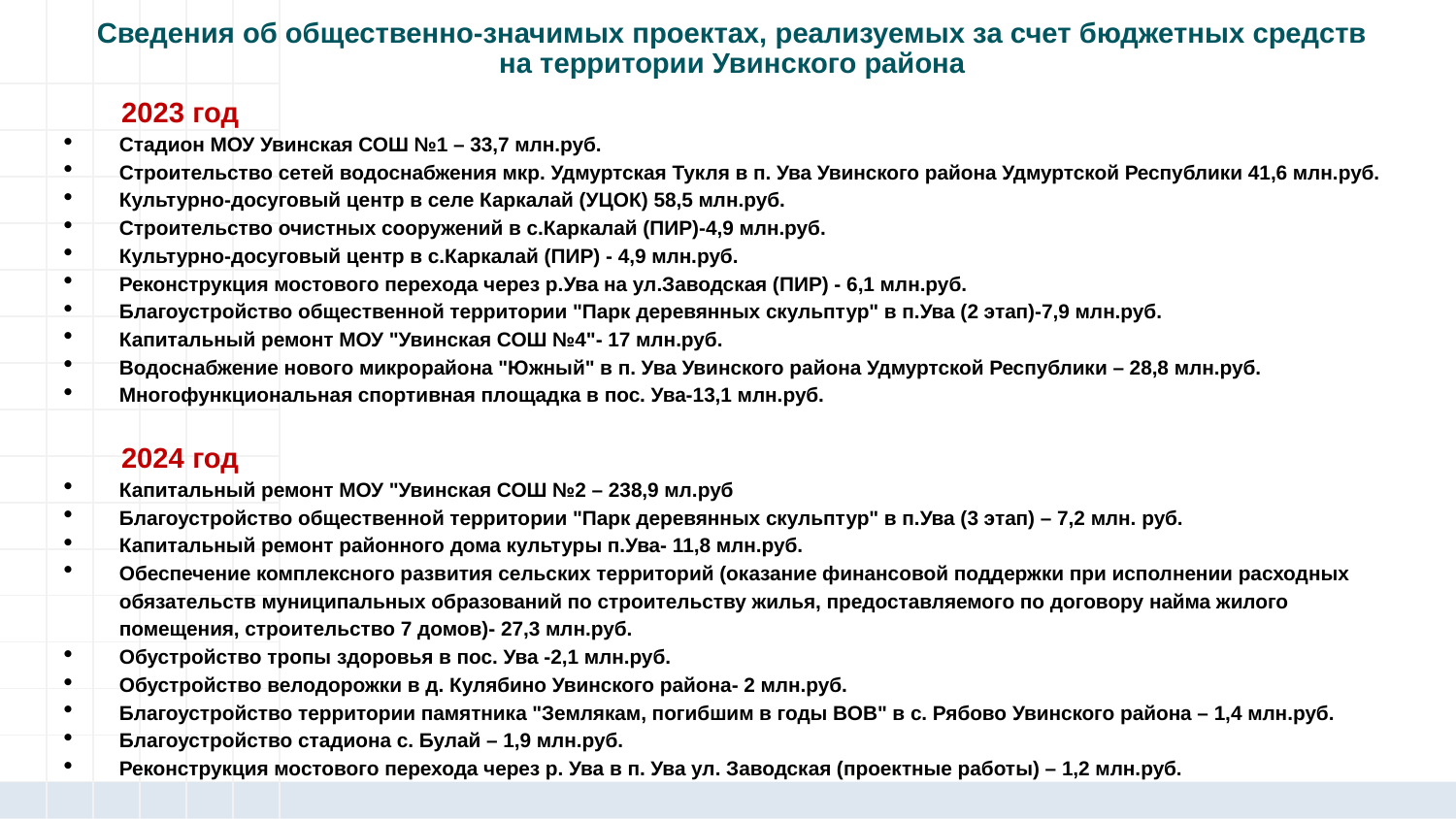

# Сведения об общественно-значимых проектах, реализуемых за счет бюджетных средств на территории Увинского района
2023 год
Стадион МОУ Увинская СОШ №1 – 33,7 млн.руб.
Строительство сетей водоснабжения мкр. Удмуртская Тукля в п. Ува Увинского района Удмуртской Республики 41,6 млн.руб.
Культурно-досуговый центр в селе Каркалай (УЦОК) 58,5 млн.руб.
Строительство очистных сооружений в с.Каркалай (ПИР)-4,9 млн.руб.
Культурно-досуговый центр в с.Каркалай (ПИР) - 4,9 млн.руб.
Реконструкция мостового перехода через р.Ува на ул.Заводская (ПИР) - 6,1 млн.руб.
Благоустройство общественной территории "Парк деревянных скульптур" в п.Ува (2 этап)-7,9 млн.руб.
Капитальный ремонт МОУ "Увинская СОШ №4"- 17 млн.руб.
Водоснабжение нового микрорайона "Южный" в п. Ува Увинского района Удмуртской Республики – 28,8 млн.руб.
Многофункциональная спортивная площадка в пос. Ува-13,1 млн.руб.

2024 год
Капитальный ремонт МОУ "Увинская СОШ №2 – 238,9 мл.руб
Благоустройство общественной территории "Парк деревянных скульптур" в п.Ува (3 этап) – 7,2 млн. руб.
Капитальный ремонт районного дома культуры п.Ува- 11,8 млн.руб.
Обеспечение комплексного развития сельских территорий (оказание финансовой поддержки при исполнении расходных обязательств муниципальных образований по строительству жилья, предоставляемого по договору найма жилого помещения, строительство 7 домов)- 27,3 млн.руб.
Обустройство тропы здоровья в пос. Ува -2,1 млн.руб.
Обустройство велодорожки в д. Кулябино Увинского района- 2 млн.руб.
Благоустройство территории памятника "Землякам, погибшим в годы ВОВ" в с. Рябово Увинского района – 1,4 млн.руб.
Благоустройство стадиона с. Булай – 1,9 млн.руб.
Реконструкция мостового перехода через р. Ува в п. Ува ул. Заводская (проектные работы) – 1,2 млн.руб.